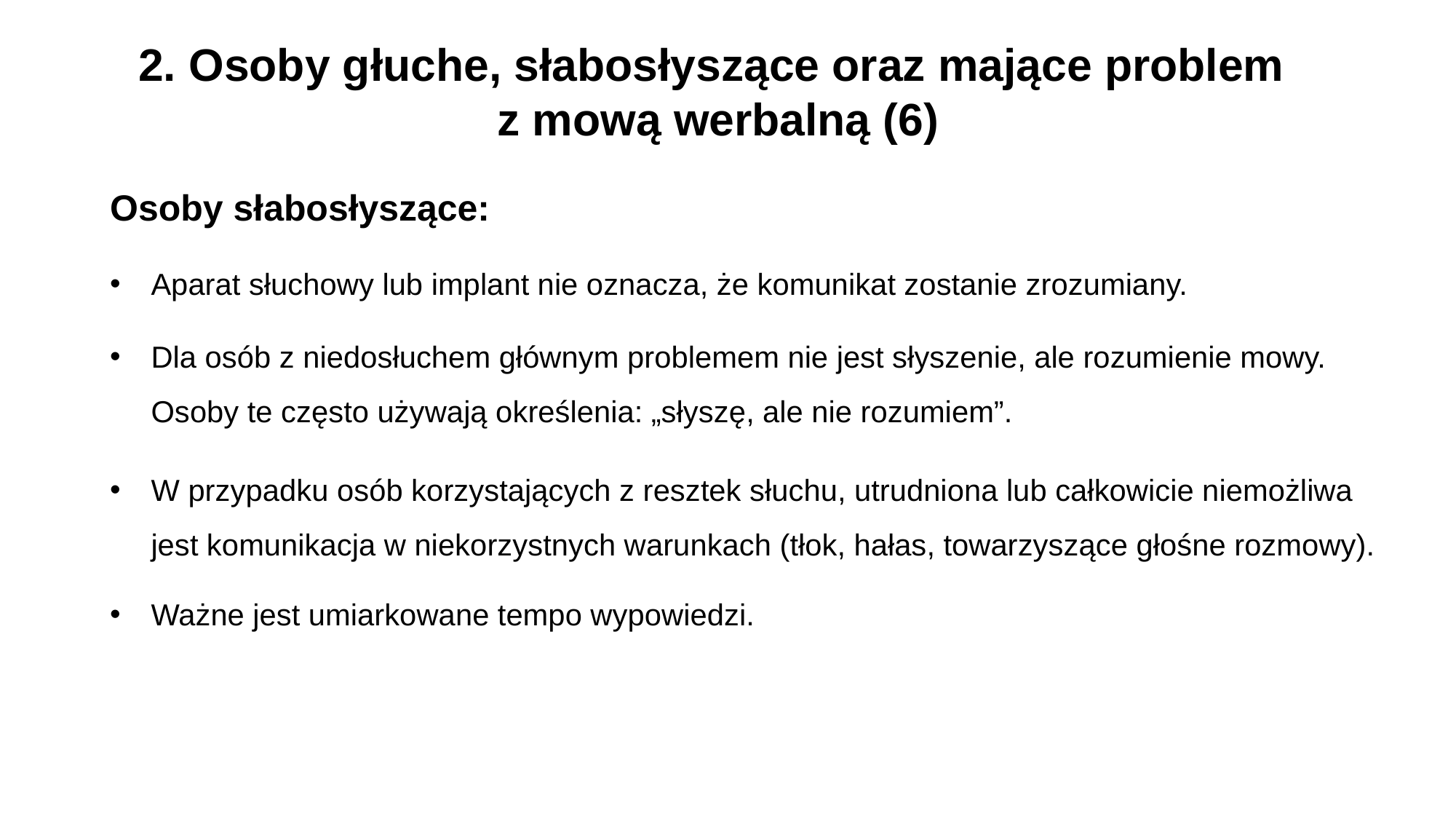

2. Osoby głuche, słabosłyszące oraz mające problem
z mową werbalną (6)
Osoby słabosłyszące:
Aparat słuchowy lub implant nie oznacza, że komunikat zostanie zrozumiany.
Dla osób z niedosłuchem głównym problemem nie jest słyszenie, ale rozumienie mowy. Osoby te często używają określenia: „słyszę, ale nie rozumiem”.
W przypadku osób korzystających z resztek słuchu, utrudniona lub całkowicie niemożliwa jest komunikacja w niekorzystnych warunkach (tłok, hałas, towarzyszące głośne rozmowy).
Ważne jest umiarkowane tempo wypowiedzi.